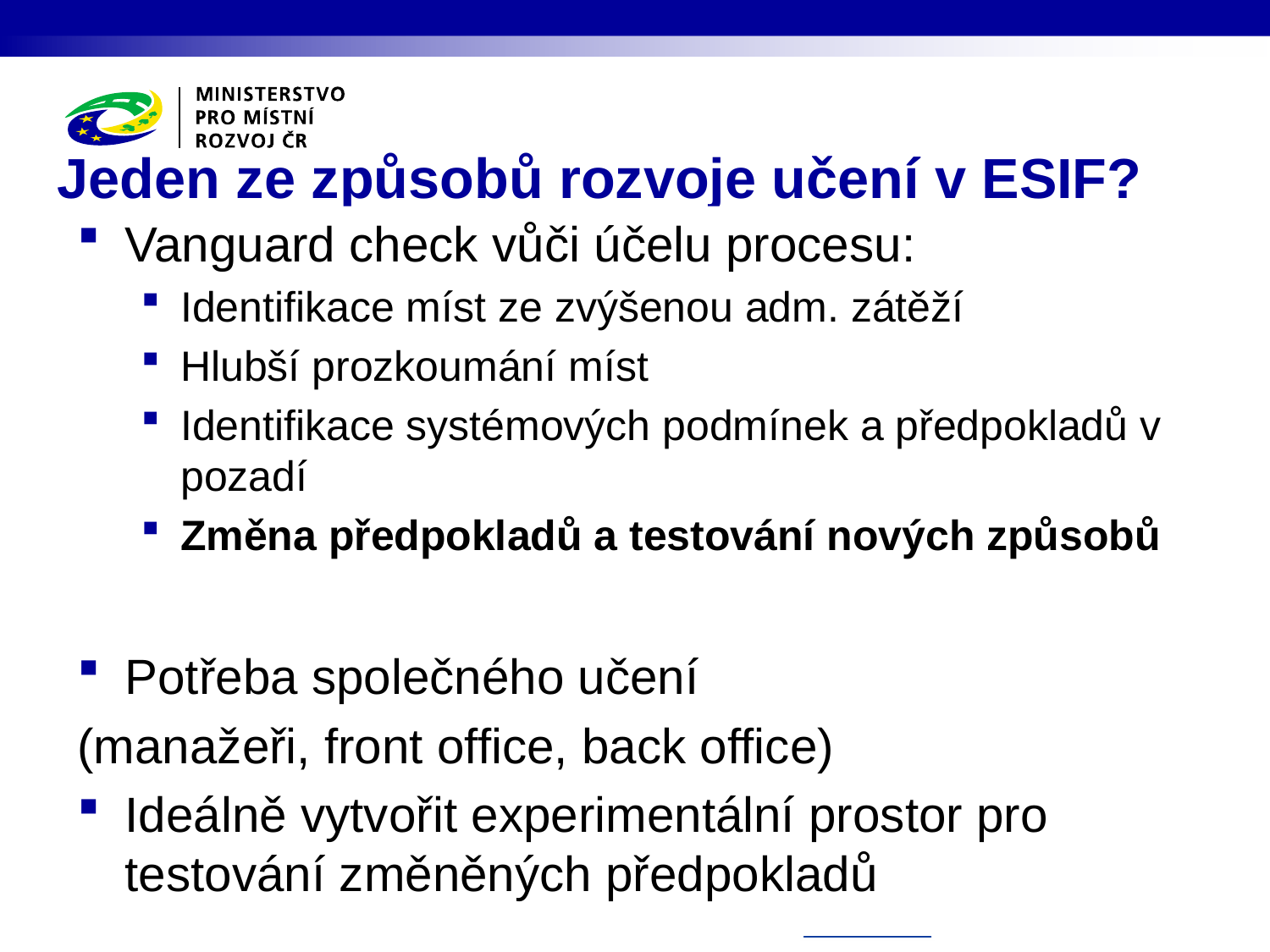

# Jeden ze způsobů rozvoje učení v ESIF?
Vanguard check vůči účelu procesu:
Identifikace míst ze zvýšenou adm. zátěží
Hlubší prozkoumání míst
Identifikace systémových podmínek a předpokladů v pozadí
Změna předpokladů a testování nových způsobů

Potřeba společného učení
(manažeři, front office, back office)
Ideálně vytvořit experimentální prostor pro testování změněných předpokladů